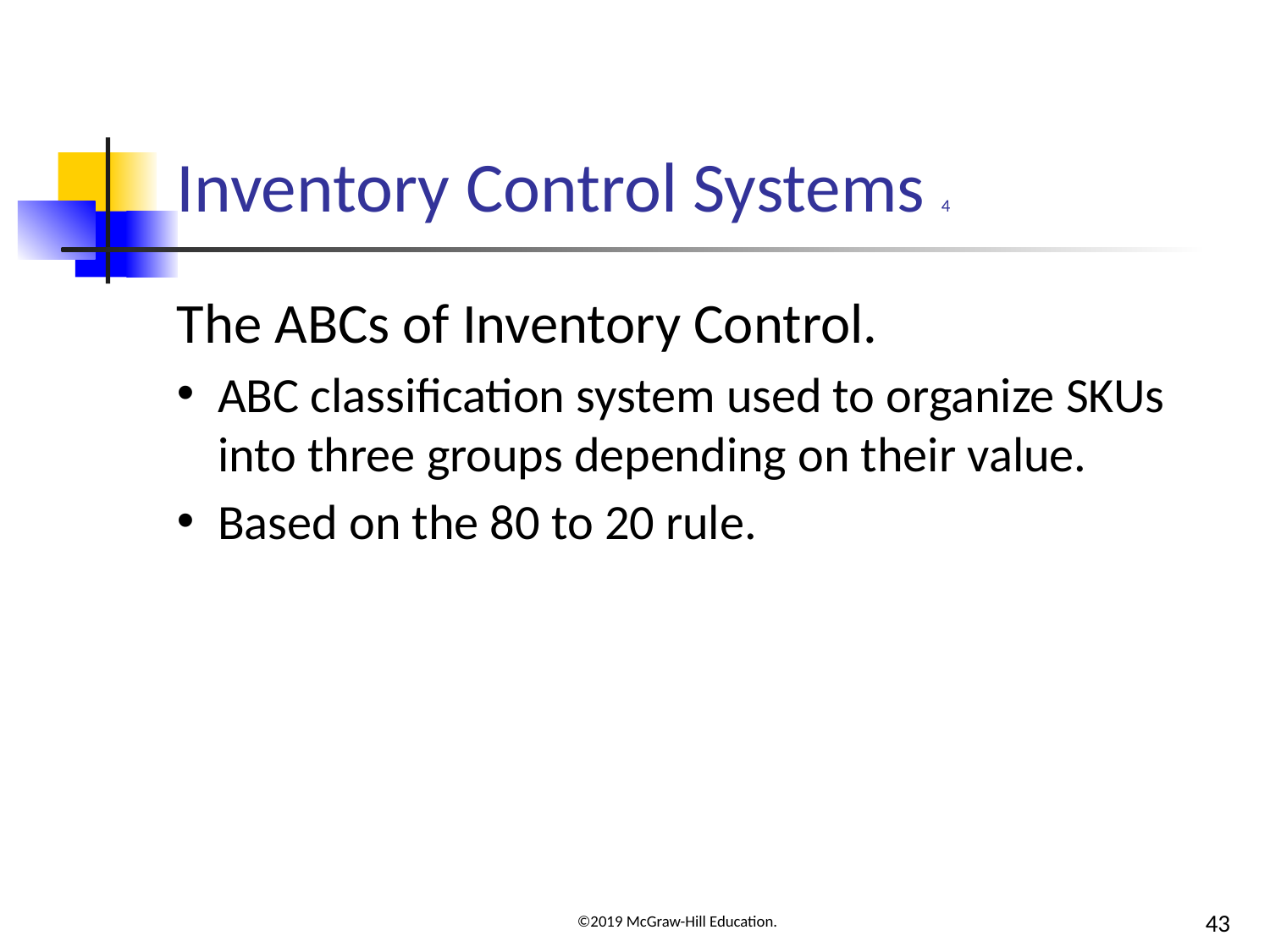

# Inventory Control Systems 4
The ABCs of Inventory Control.
ABC classification system used to organize SKUs into three groups depending on their value.
Based on the 80 to 20 rule.